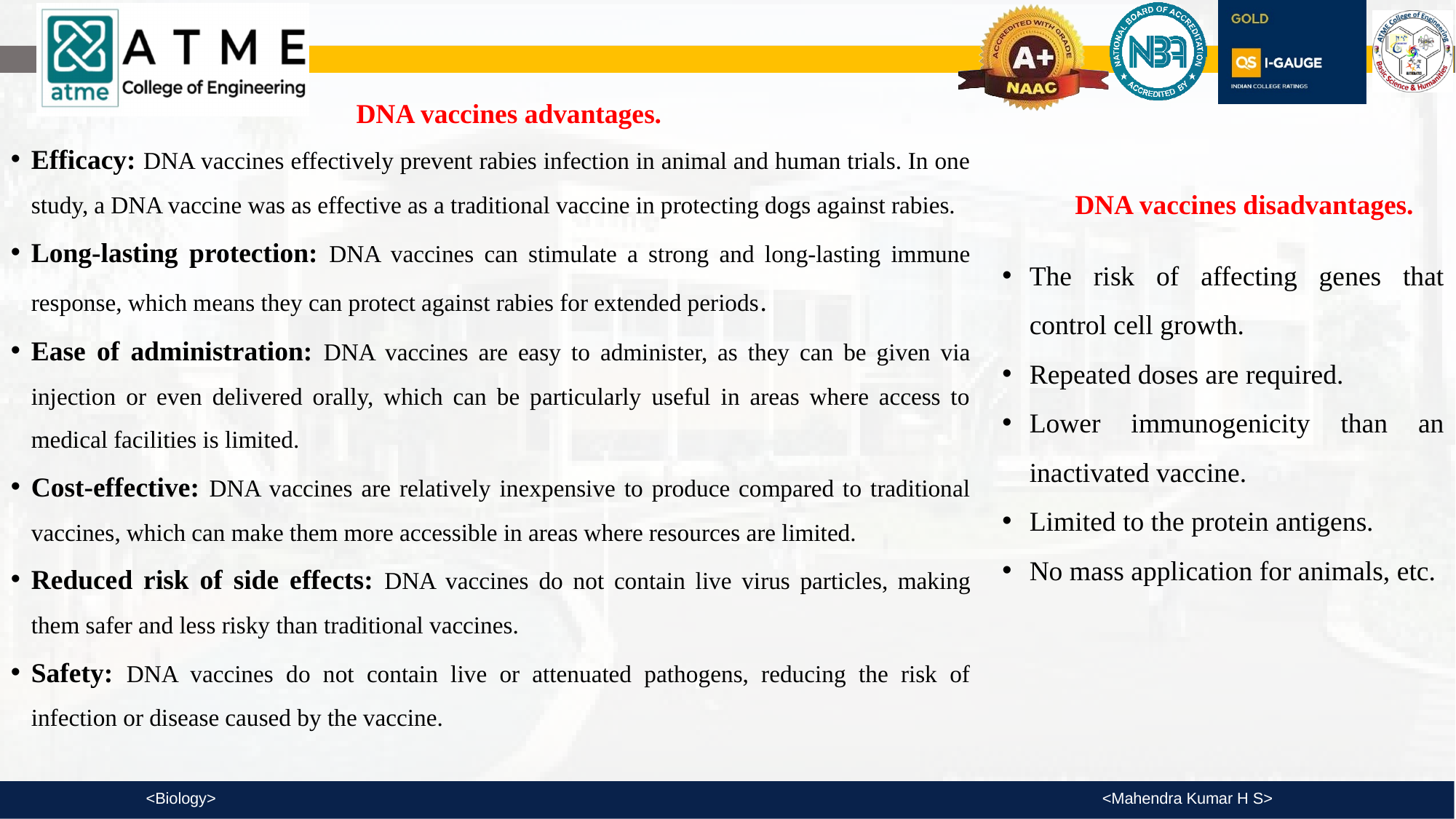

DNA vaccines advantages.
Efficacy: DNA vaccines effectively prevent rabies infection in animal and human trials. In one study, a DNA vaccine was as effective as a traditional vaccine in protecting dogs against rabies.
Long-lasting protection: DNA vaccines can stimulate a strong and long-lasting immune response, which means they can protect against rabies for extended periods.
Ease of administration: DNA vaccines are easy to administer, as they can be given via injection or even delivered orally, which can be particularly useful in areas where access to medical facilities is limited.
Cost-effective: DNA vaccines are relatively inexpensive to produce compared to traditional vaccines, which can make them more accessible in areas where resources are limited.
Reduced risk of side effects: DNA vaccines do not contain live virus particles, making them safer and less risky than traditional vaccines.
Safety: DNA vaccines do not contain live or attenuated pathogens, reducing the risk of infection or disease caused by the vaccine.
DNA vaccines disadvantages.
The risk of affecting genes that control cell growth.
Repeated doses are required.
Lower immunogenicity than an inactivated vaccine.
Limited to the protein antigens.
No mass application for animals, etc.